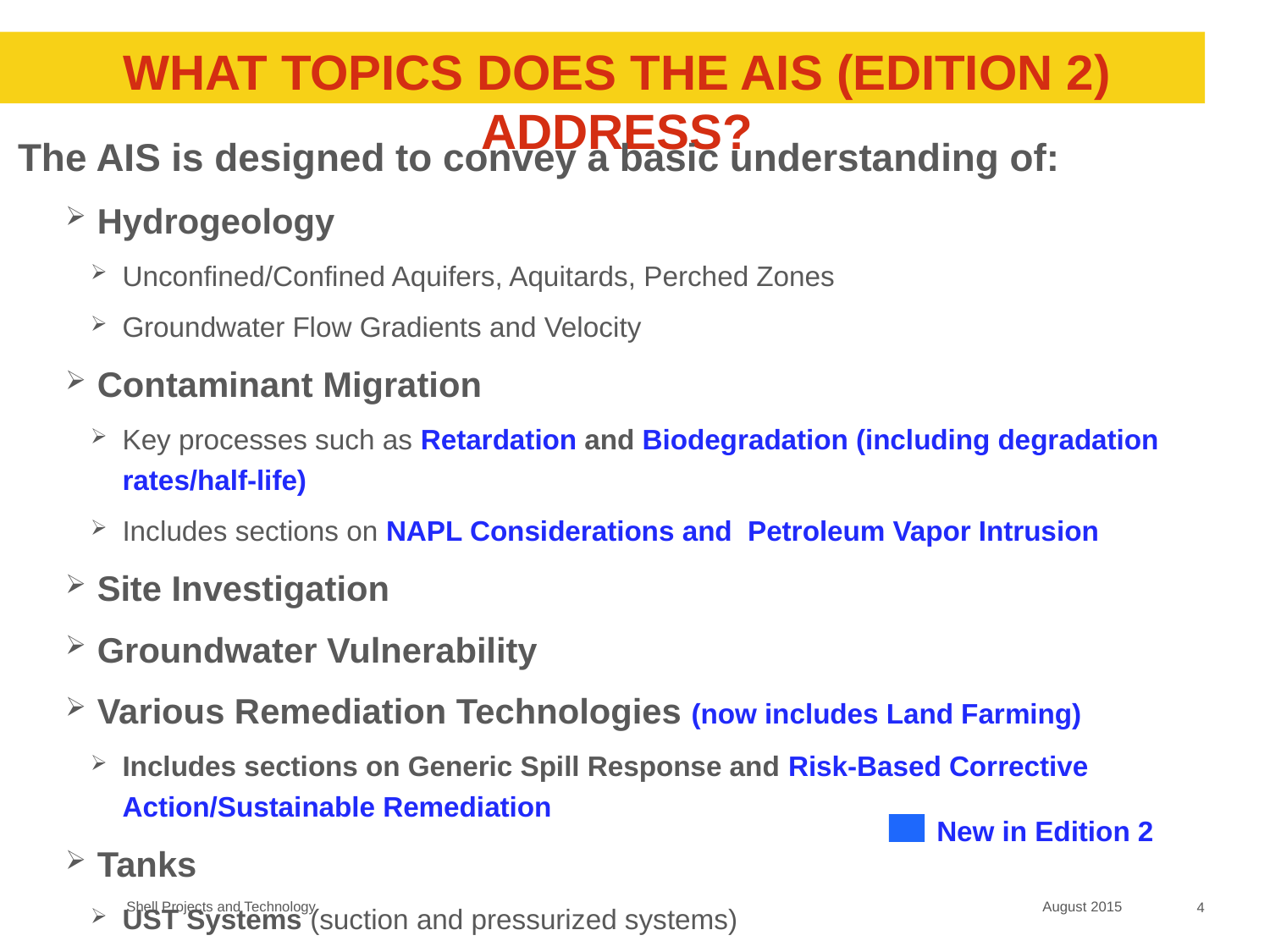

# What topics does the AIS (Edition 2) Address?
The AIS is designed to convey a basic understanding of:
Hydrogeology
Unconfined/Confined Aquifers, Aquitards, Perched Zones
Groundwater Flow Gradients and Velocity
Contaminant Migration
Key processes such as Retardation and Biodegradation (including degradation rates/half-life)
Includes sections on NAPL Considerations and  Petroleum Vapor Intrusion
Site Investigation
Groundwater Vulnerability
Various Remediation Technologies (now includes Land Farming)
Includes sections on Generic Spill Response and Risk-Based Corrective Action/Sustainable Remediation
Tanks
UST Systems (suction and pressurized systems)
New in Edition 2

August 2015
4